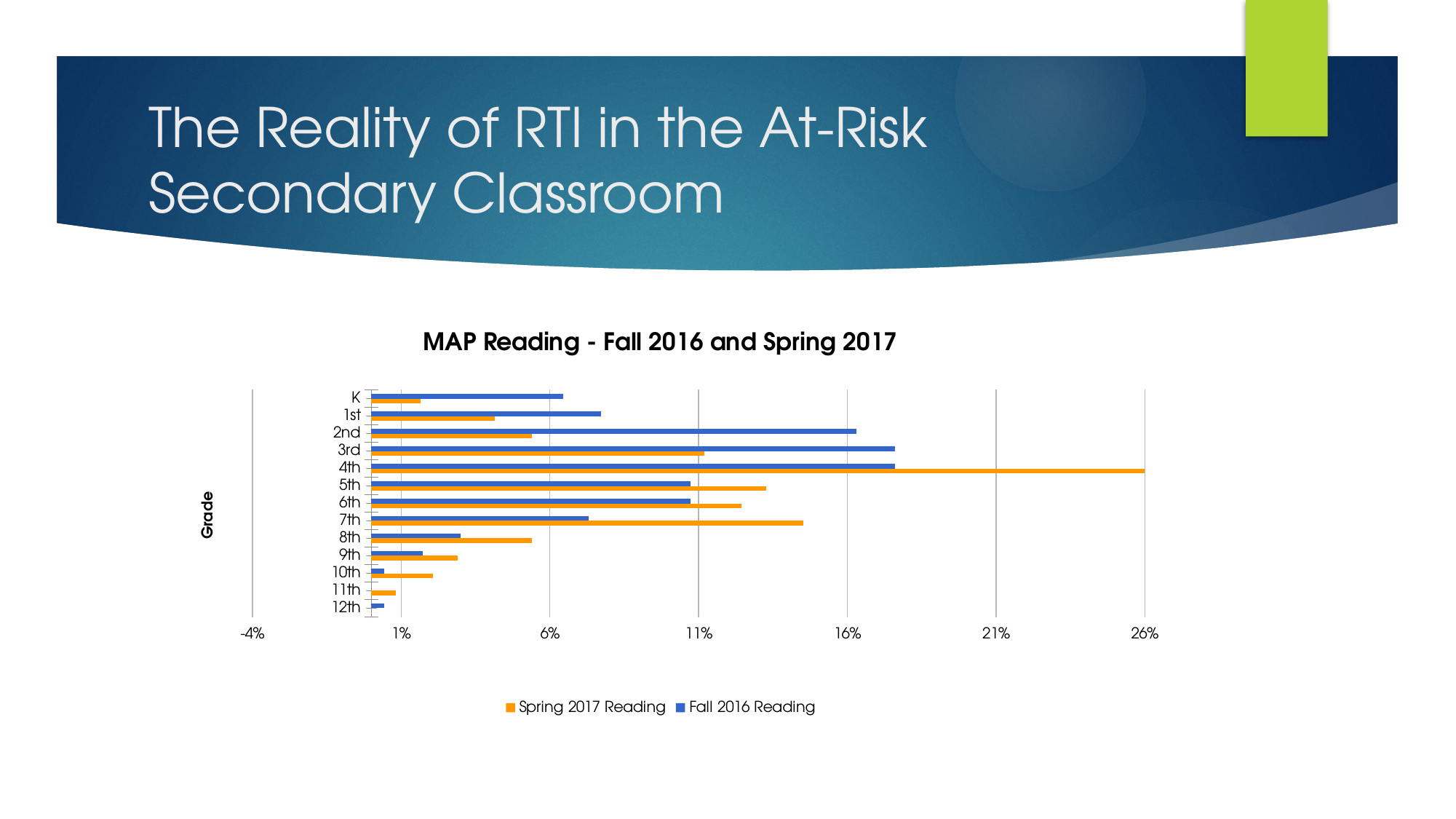

# The Reality of RTI in the At-Risk Secondary Classroom

### Chart: MAP Reading - Fall 2016 and Spring 2017

| Category | Fall 2016 Reading | Spring 2017 Reading |
|---|---|---|
| K | 0.06437768240343347 | 0.016597510373443983 |
| 1st | 0.07725321888412018 | 0.04149377593360996 |
| 2nd | 0.1630901287553648 | 0.05394190871369295 |
| 3rd | 0.1759656652360515 | 0.11203319502074689 |
| 4th | 0.1759656652360515 | 0.26141078838174275 |
| 5th | 0.1072961373390558 | 0.13278008298755187 |
| 6th | 0.1072961373390558 | 0.12448132780082988 |
| 7th | 0.07296137339055794 | 0.14522821576763487 |
| 8th | 0.030042918454935622 | 0.05394190871369295 |
| 9th | 0.017167381974248927 | 0.029045643153526972 |
| 10th | 0.004291845493562232 | 0.02074688796680498 |
| 11th | 0.0 | 0.008298755186721992 |
| 12th | 0.004291845493562232 | 0.0 |